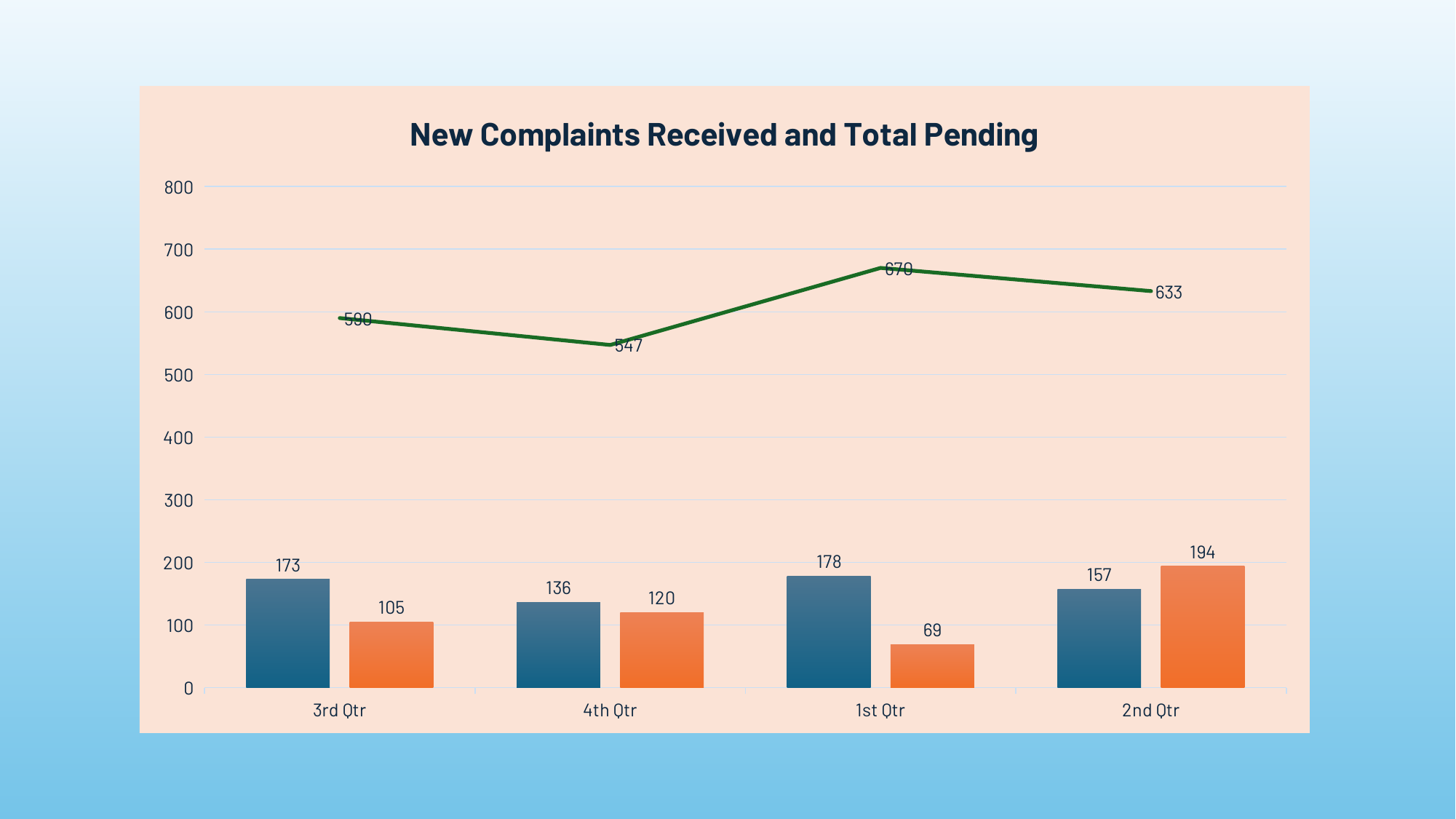

### Chart: New Complaints Received and Total Pending

| Category | New Complaints Received | Complaints Resolved | Total Pending Complaints |
|---|---|---|---|
| 3rd Qtr | 173.0 | 105.0 | 590.0 |
| 4th Qtr | 136.0 | 120.0 | 547.0 |
| 1st Qtr | 178.0 | 69.0 | 670.0 |
| 2nd Qtr | 157.0 | 194.0 | 633.0 |